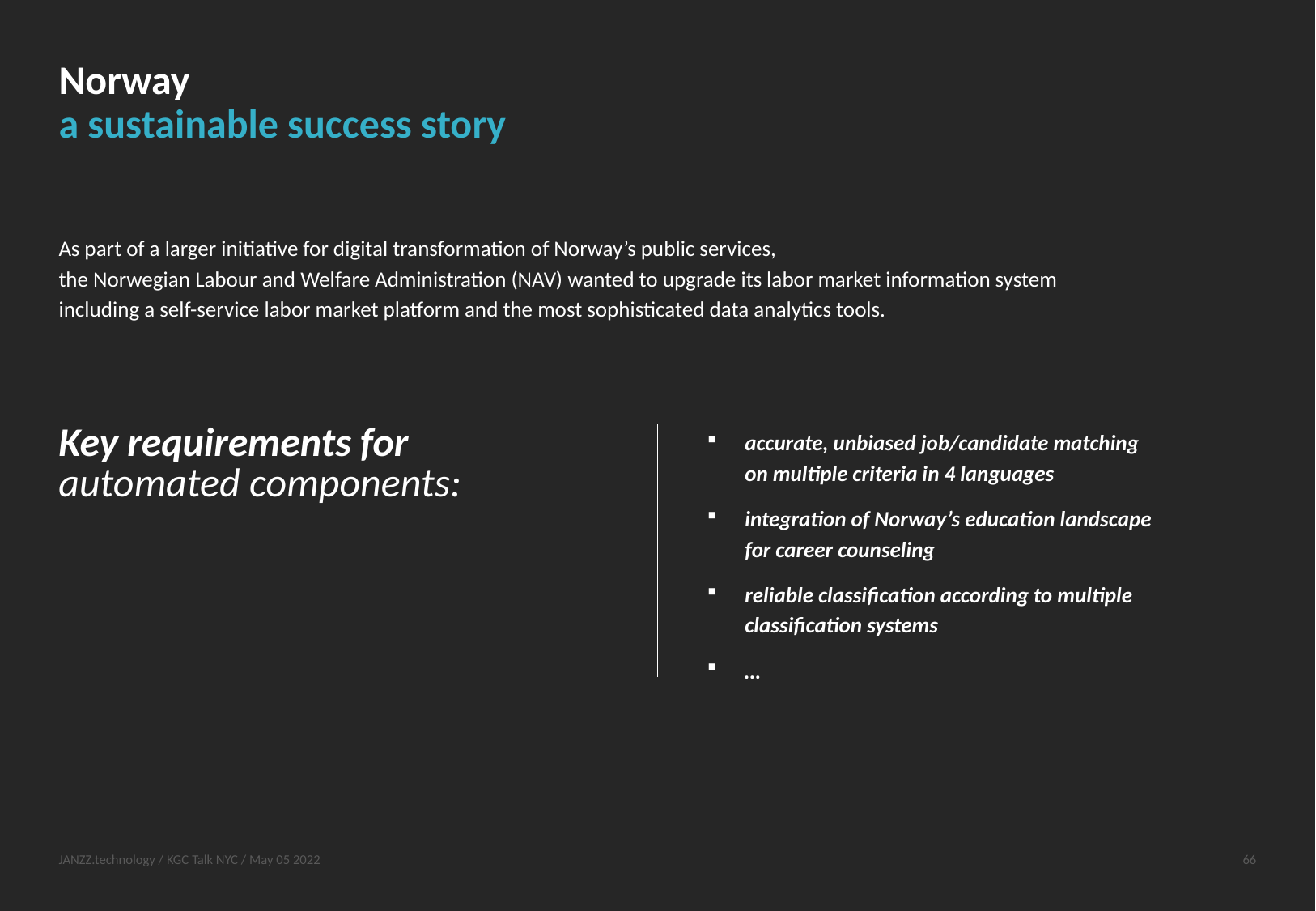

# Norway a sustainable success story
As part of a larger initiative for digital transformation of Norway’s public services,
the Norwegian Labour and Welfare Administration (NAV) wanted to upgrade its labor market information system
including a self-service labor market platform and the most sophisticated data analytics tools.
PES in Emerging Markets
Key requirements for
automated components:
accurate, unbiased job/candidate matching
on multiple criteria in 4 languages
integration of Norway’s education landscape
for career counseling
reliable classification according to multiple classification systems
…
JANZZ.technology / KGC Talk NYC / May 05 2022
66